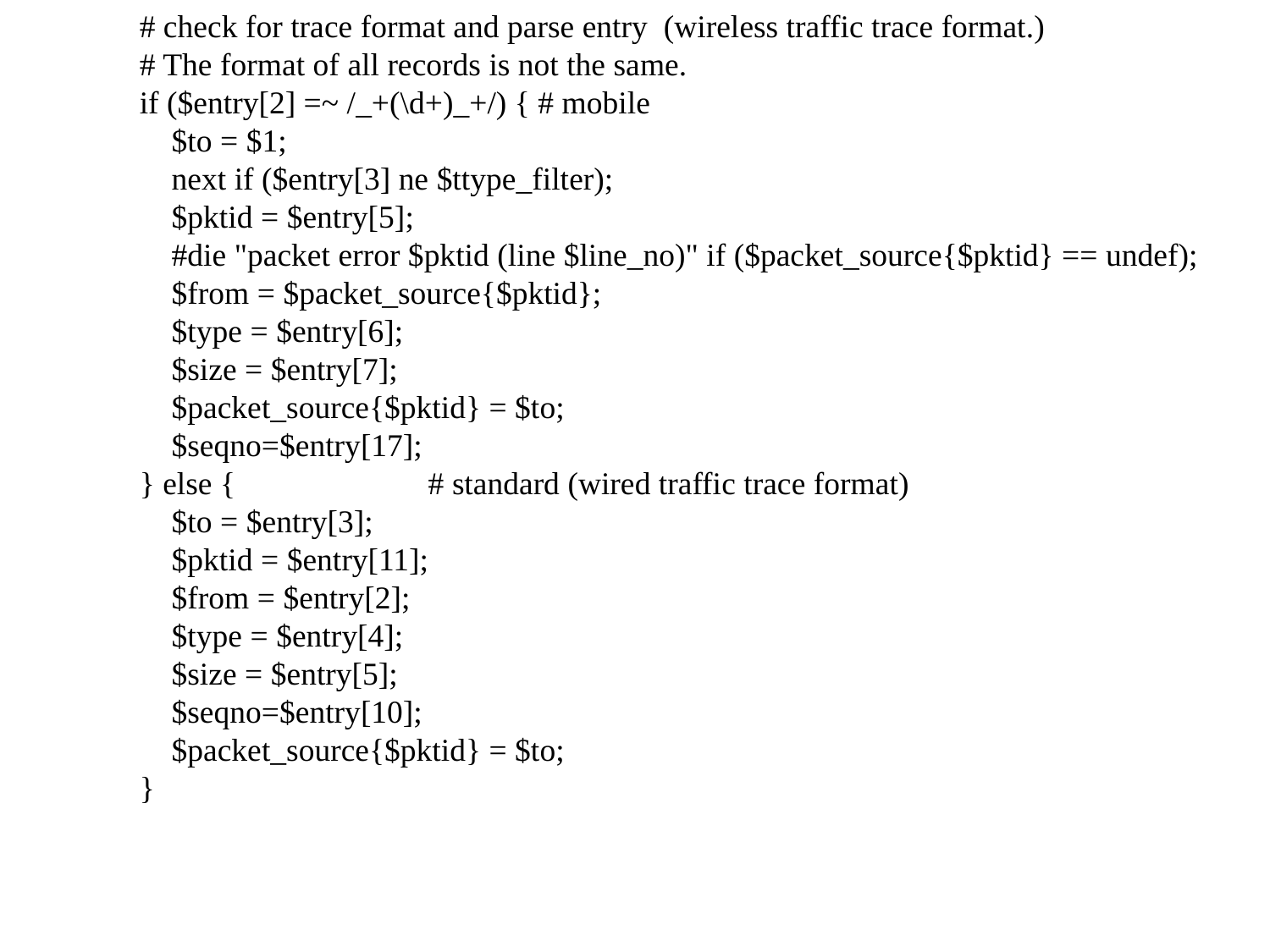

# check for trace format and parse entry  (wireless traffic trace format.)
	# The format of all records is not the same.
	if ($entry[2] =~ /_+(\d+)_+/) { # mobile
	    $to = $1;
	    next if ($entry[3] ne $ttype_filter);
	    $pktid = $entry[5];
	    #die "packet error $pktid (line $line_no)" if ($packet_source{$pktid} == undef);
	    $from = $packet_source{$pktid};
	    $type = $entry[6];
	    $size = $entry[7];
	    $packet_source{$pktid} = $to;
	    $seqno=$entry[17];
	} else {                        # standard (wired traffic trace format)
	    $to = $entry[3];
	    $pktid = $entry[11];
	    $from = $entry[2];
	    $type = $entry[4];
	    $size = $entry[5];
	    $seqno=$entry[10];
	    $packet_source{$pktid} = $to;
	}